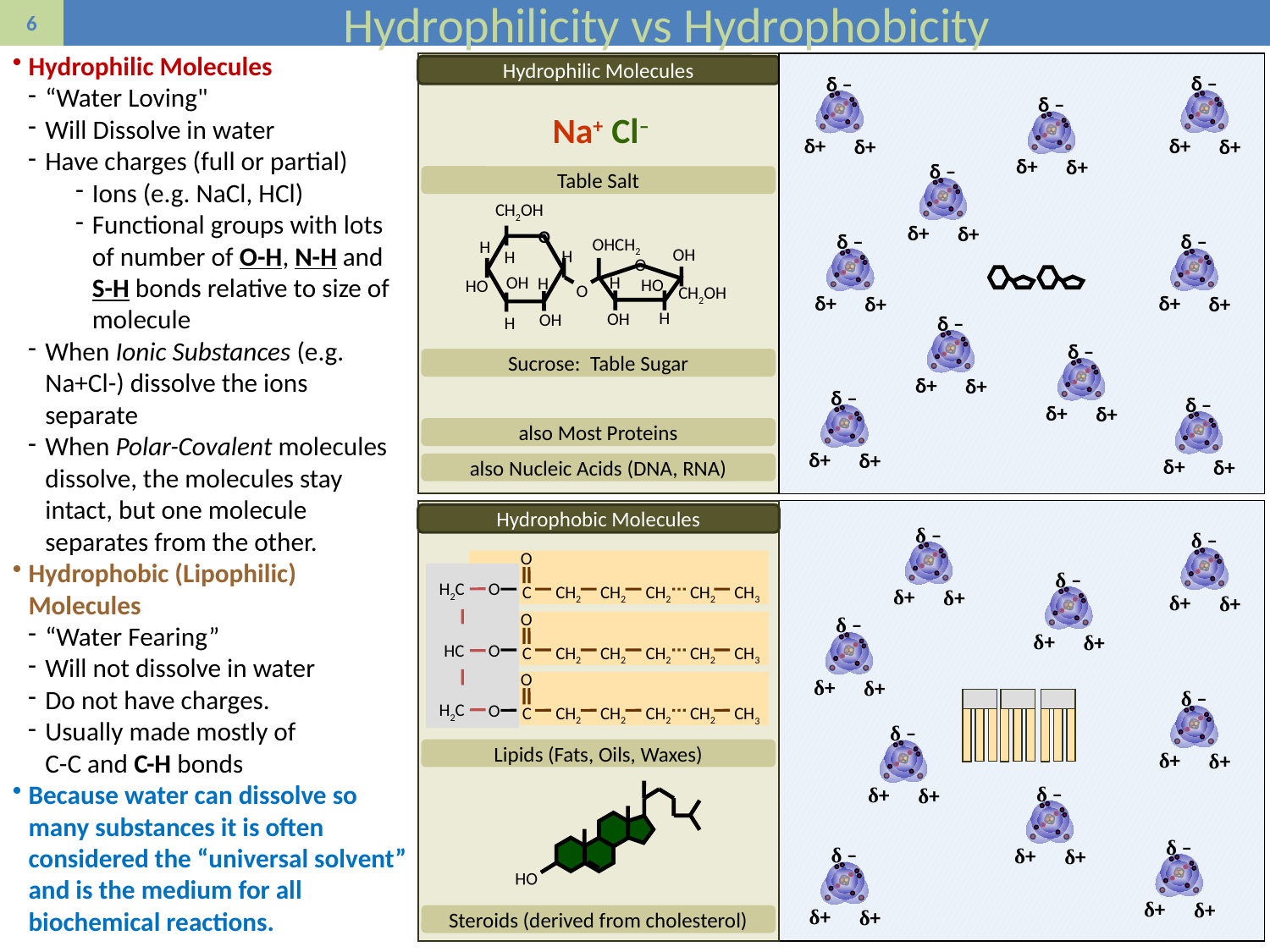

# Hydrophilicity vs Hydrophobicity
Hydrophilic Molecules
“Water Loving"
Will Dissolve in water
Have charges (full or partial)
Ions (e.g. NaCl, HCl)
Functional groups with lots of number of O-H, N-H and S-H bonds relative to size of molecule
When Ionic Substances (e.g. Na+Cl-) dissolve the ions separate
When Polar-Covalent molecules dissolve, the molecules stay intact, but one molecule separates from the other.
Hydrophobic (Lipophilic) Molecules
“Water Fearing”
Will not dissolve in water
Do not have charges.
Usually made mostly of
C-C and C-H bonds
Because water can dissolve so many substances it is often considered the “universal solvent” and is the medium for all biochemical reactions.

Hydrophilic Molecules
δ –

δ+
δ+
δ –

δ+
δ+
δ –

δ+
δ+
δ –

δ+
δ+
δ –

δ+
δ+
δ –

δ+
δ+
Na+
Cl–
δ –

δ+
δ+
δ –

δ+
δ+
Table Salt
CH2OH
O

OHCH2
H

OH
H
H
O

OH

H
H

HO

HO
O

CH2OH

H

OH

OH
H
δ –

δ+
δ+
δ –

δ+
δ+
δ –

δ+
δ+
δ –

δ+
δ+
Na+
Cl–

δ –

δ+
δ+
δ –

δ+
δ+
δ –

δ+
δ+
δ –

δ+
δ+
Sucrose:  Table Sugar
δ –

δ+
δ+
δ –

δ+
δ+
δ –

δ+
δ+
δ –

δ+
δ+
also Most Proteins
also Nucleic Acids (DNA, RNA)

Hydrophobic Molecules
δ –

δ+
δ+
δ –

δ+
δ+
O

C
CH2
CH2
CH2
CH2
CH3

H2C
O

O

C
CH2
CH2
CH2
CH2
CH3

HC
O

O

C
CH2
CH2
CH2
CH2
CH3

H2C
O

δ –

δ+
δ+
δ –

δ+
δ+
δ –

δ+
δ+

δ –

δ+
δ+
Lipids (Fats, Oils, Waxes)
δ –

δ+
δ+

OH
δ –

δ+
δ+
δ –

δ+
δ+
Steroids (derived from cholesterol)